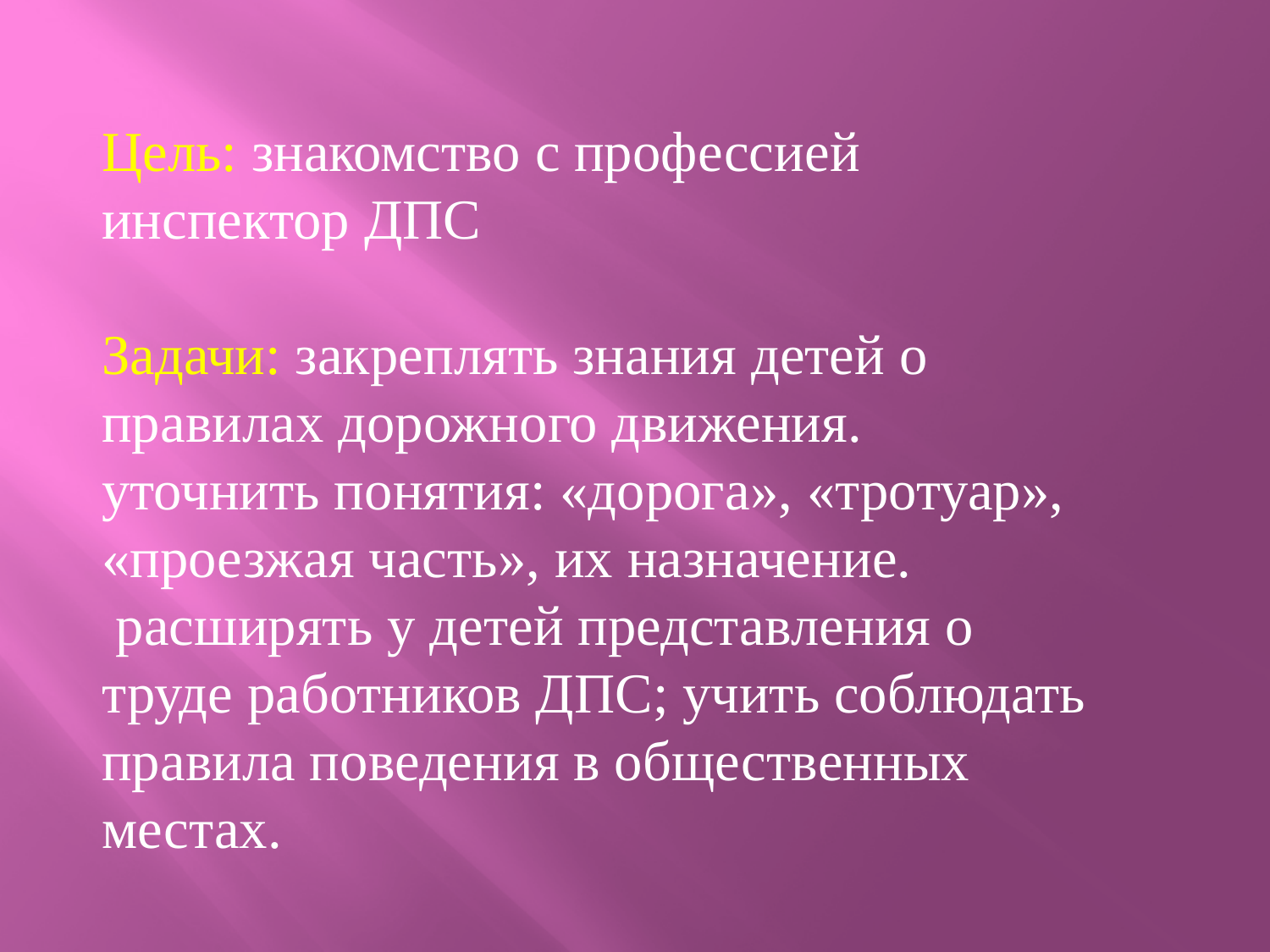

Цель: знакомство с профессией инспектор ДПС

Задачи: закреплять знания детей о правилах дорожного движения.
уточнить понятия: «дорога», «тротуар», «проезжая часть», их назначение.
 расширять у детей представления о труде работников ДПС; учить соблюдать правила поведения в общественных местах.